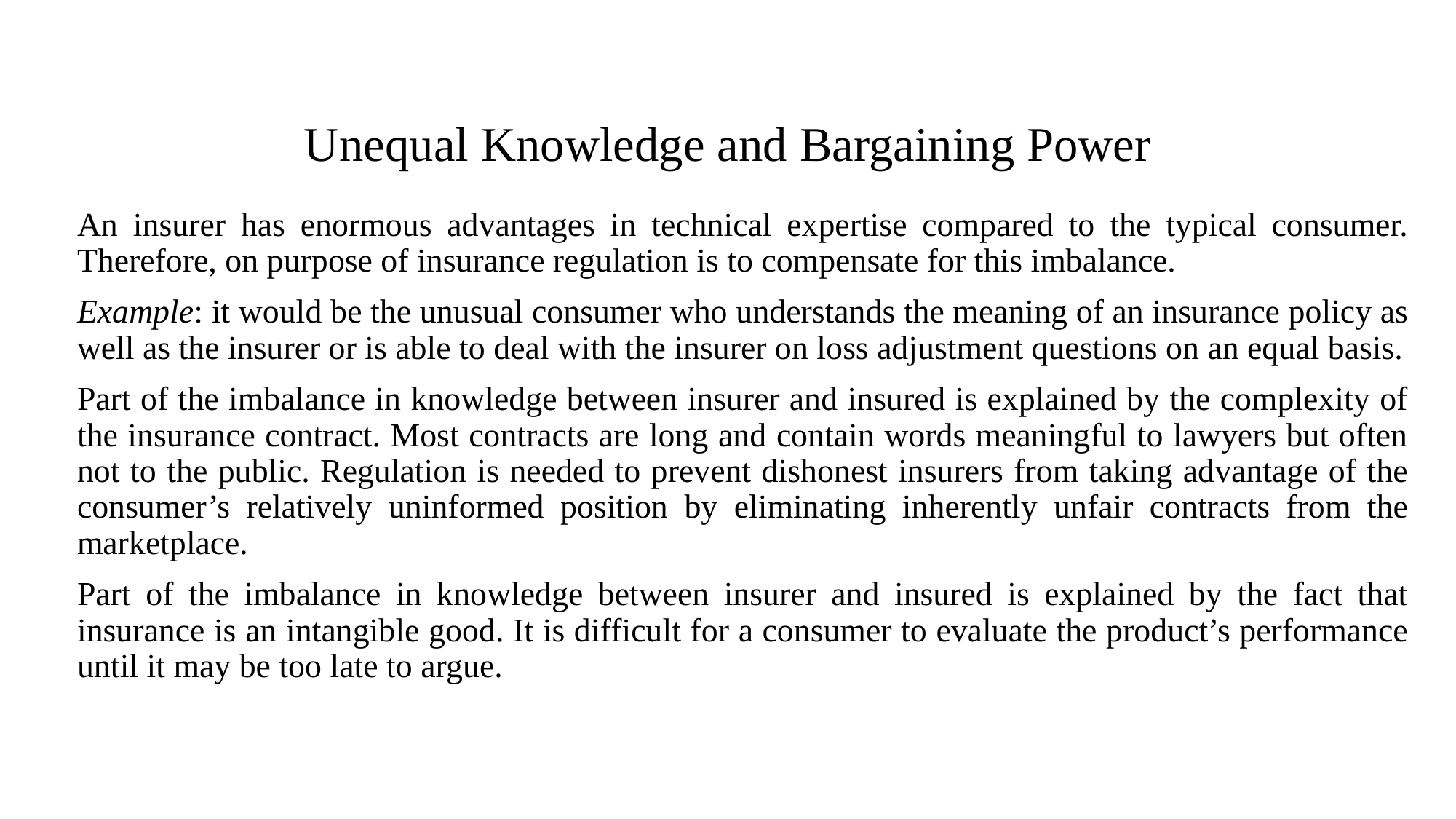

# Unequal Knowledge and Bargaining Power
An insurer has enormous advantages in technical expertise compared to the typical consumer. Therefore, on purpose of insurance regulation is to compensate for this imbalance.
Example: it would be the unusual consumer who understands the meaning of an insurance policy as well as the insurer or is able to deal with the insurer on loss adjustment questions on an equal basis.
Part of the imbalance in knowledge between insurer and insured is explained by the complexity of the insurance contract. Most contracts are long and contain words meaningful to lawyers but often not to the public. Regulation is needed to prevent dishonest insurers from taking advantage of the consumer’s relatively uninformed position by eliminating inherently unfair contracts from the marketplace.
Part of the imbalance in knowledge between insurer and insured is explained by the fact that insurance is an intangible good. It is difficult for a consumer to evaluate the product’s performance until it may be too late to argue.